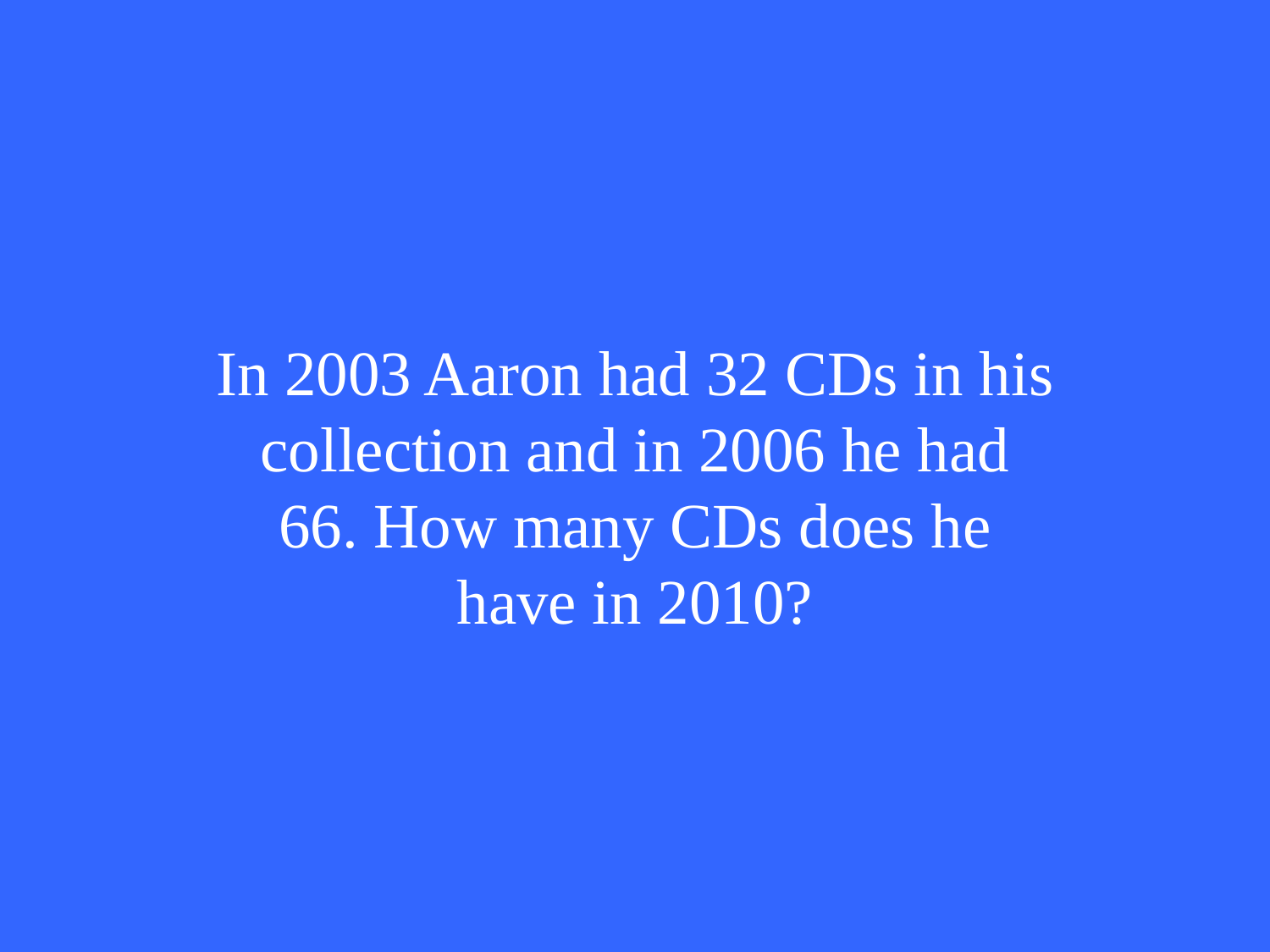

In 2003 Aaron had 32 CDs in his collection and in 2006 he had 66. How many CDs does he have in 2010?